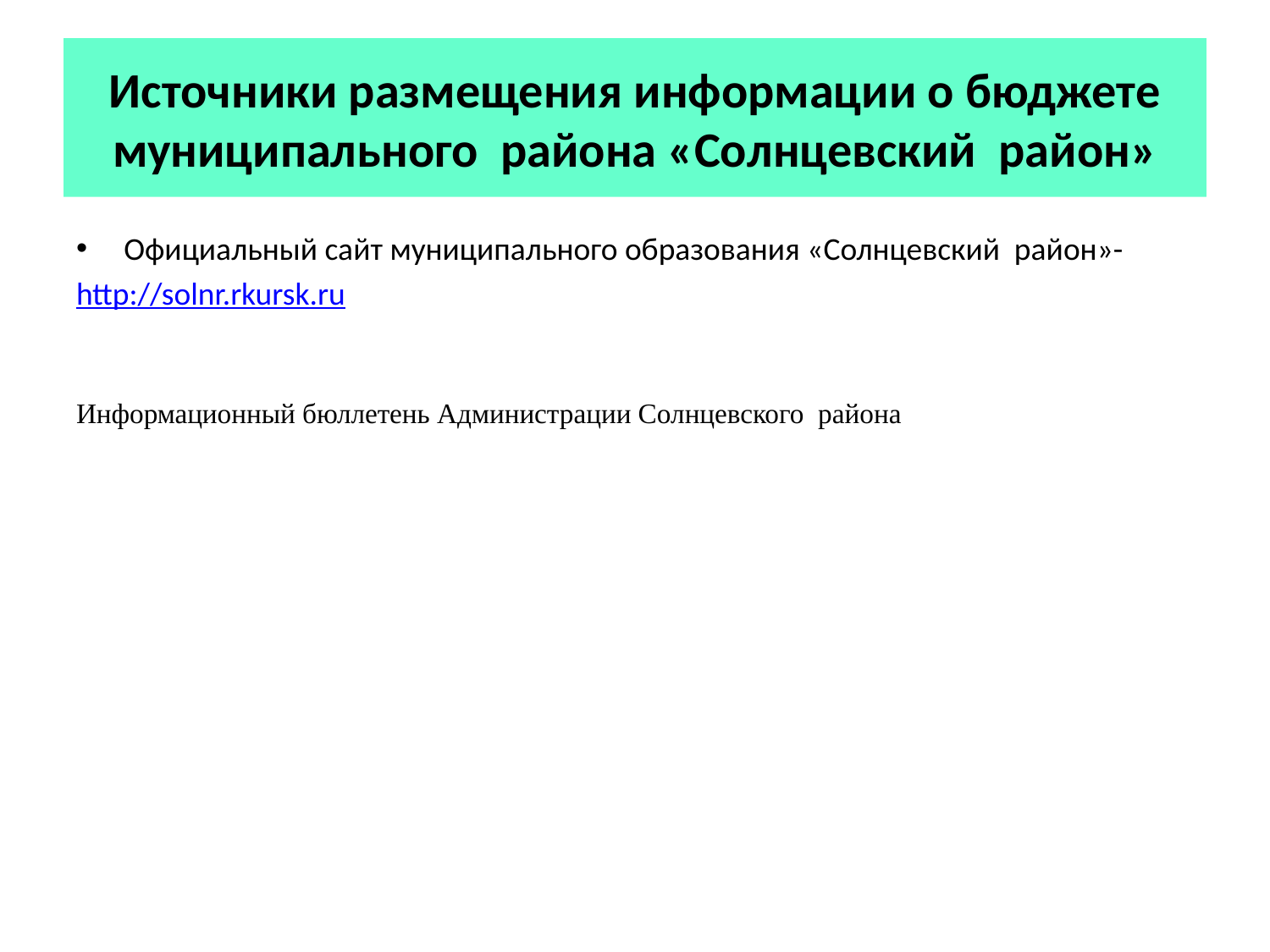

# Источники размещения информации о бюджете муниципального  района «Солнцевский  район»
Официальный сайт муниципального образования «Солнцевский  район»-
http://solnr.rkursk.ru

Информационный бюллетень Администрации Солнцевского  района